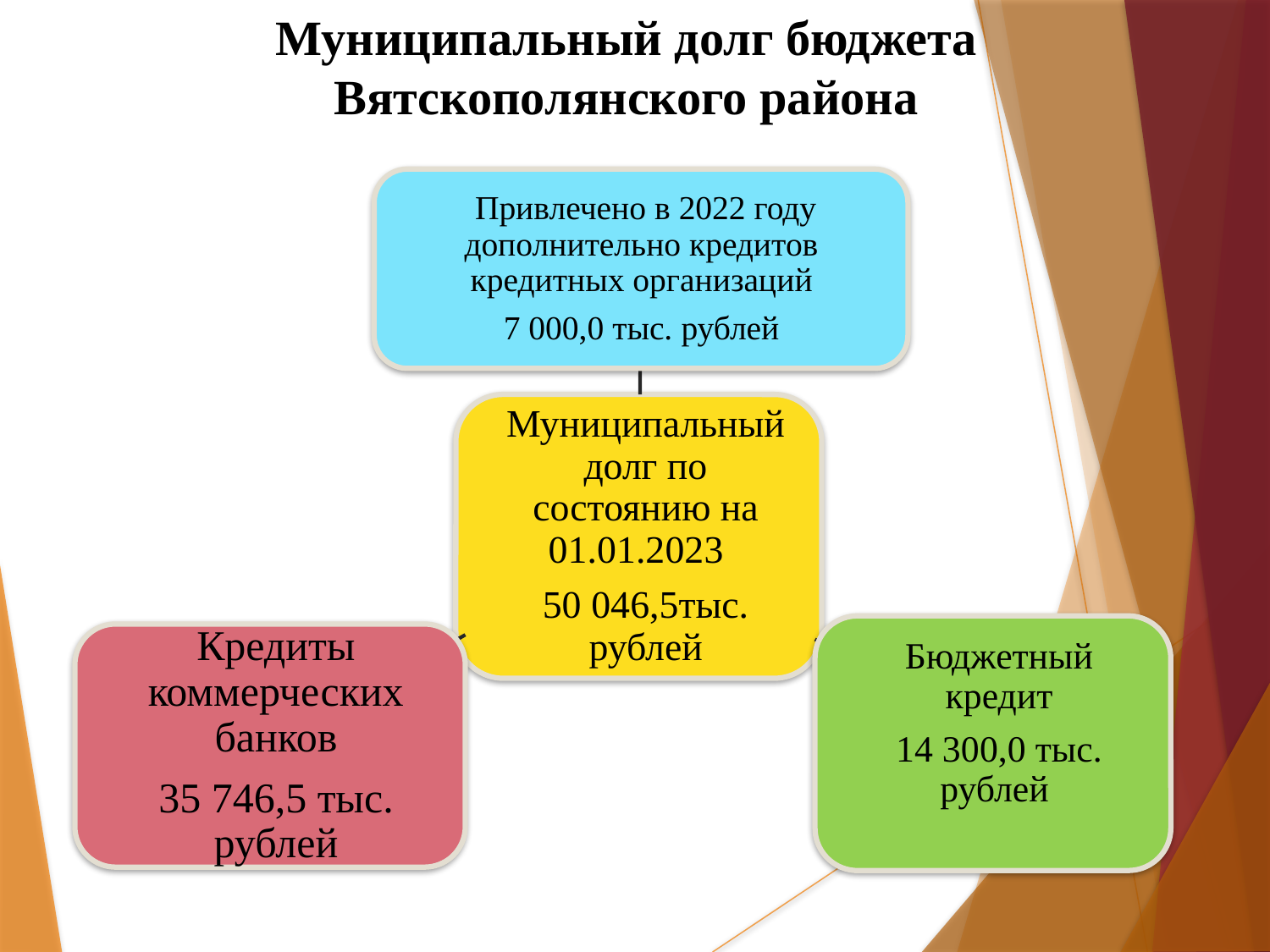

# Муниципальный долг бюджета Вятскополянского района
Муниципальный долг по состоянию на 01.01.2023
50 046,5тыс. рублей
Привлечено в 2022 году дополнительно кредитов  кредитных организаций
7 000,0 тыс. рублей
Бюджетный кредит
14 300,0 тыс. рублей

Кредиты коммерческих банков
35 746,5 тыс. рублей